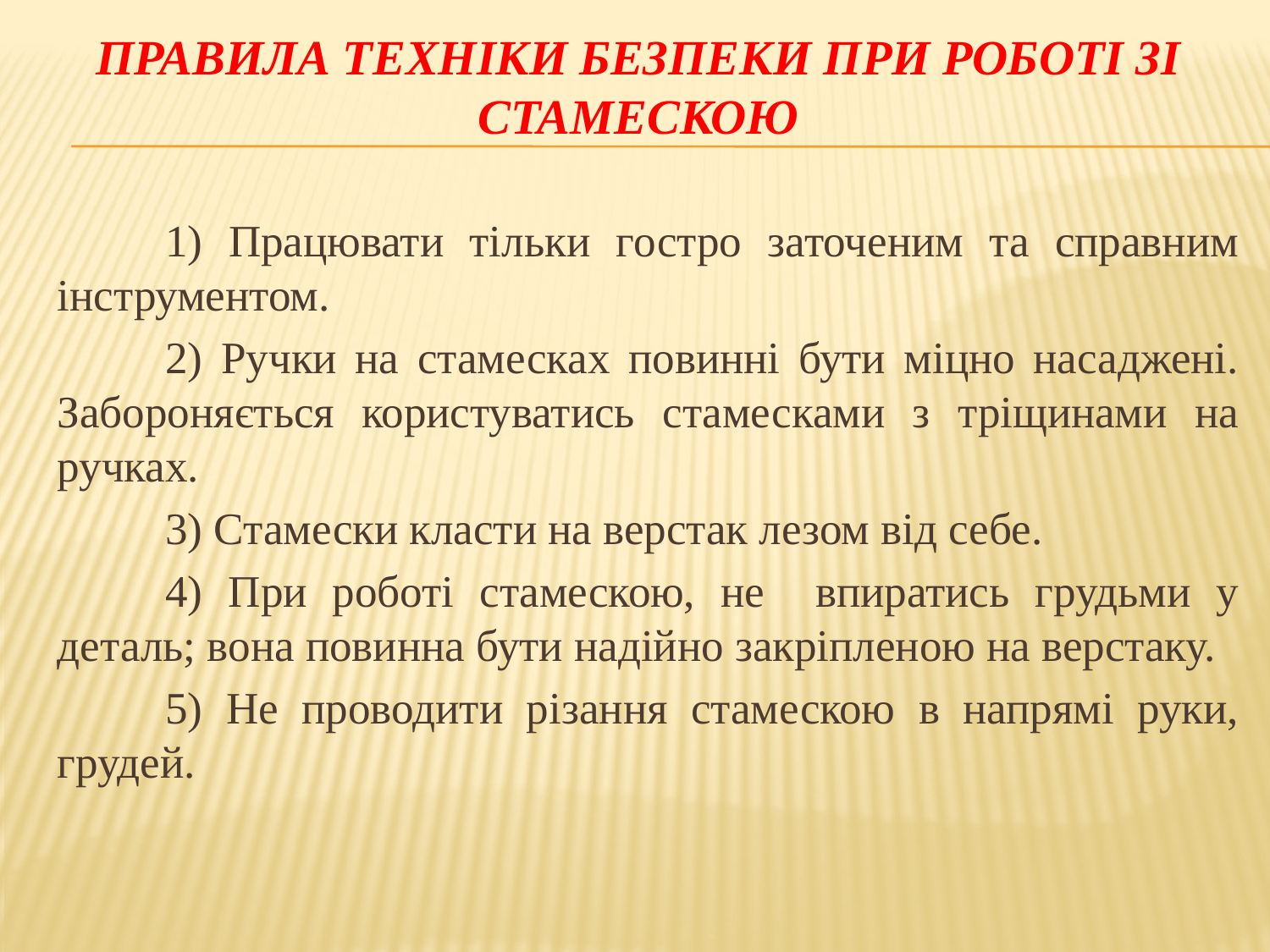

# ПРАВИЛА ТЕХНІКИ БЕЗПЕКИ ПРИ РОБОТІ ЗІ СТАМЕСКОЮ
	1) Працювати тільки гостро заточеним та справним інструментом.
	2) Ручки на стамесках повинні бути міцно насаджені. Забороняється користуватись стамесками з тріщинами на ручках.
	3) Стамески класти на верстак лезом від себе.
	4) При роботі стамескою, не  впиратись грудьми у деталь; вона повинна бути надійно закріпленою на верстаку.
	5) Не проводити різання стамескою в напрямі руки, грудей.